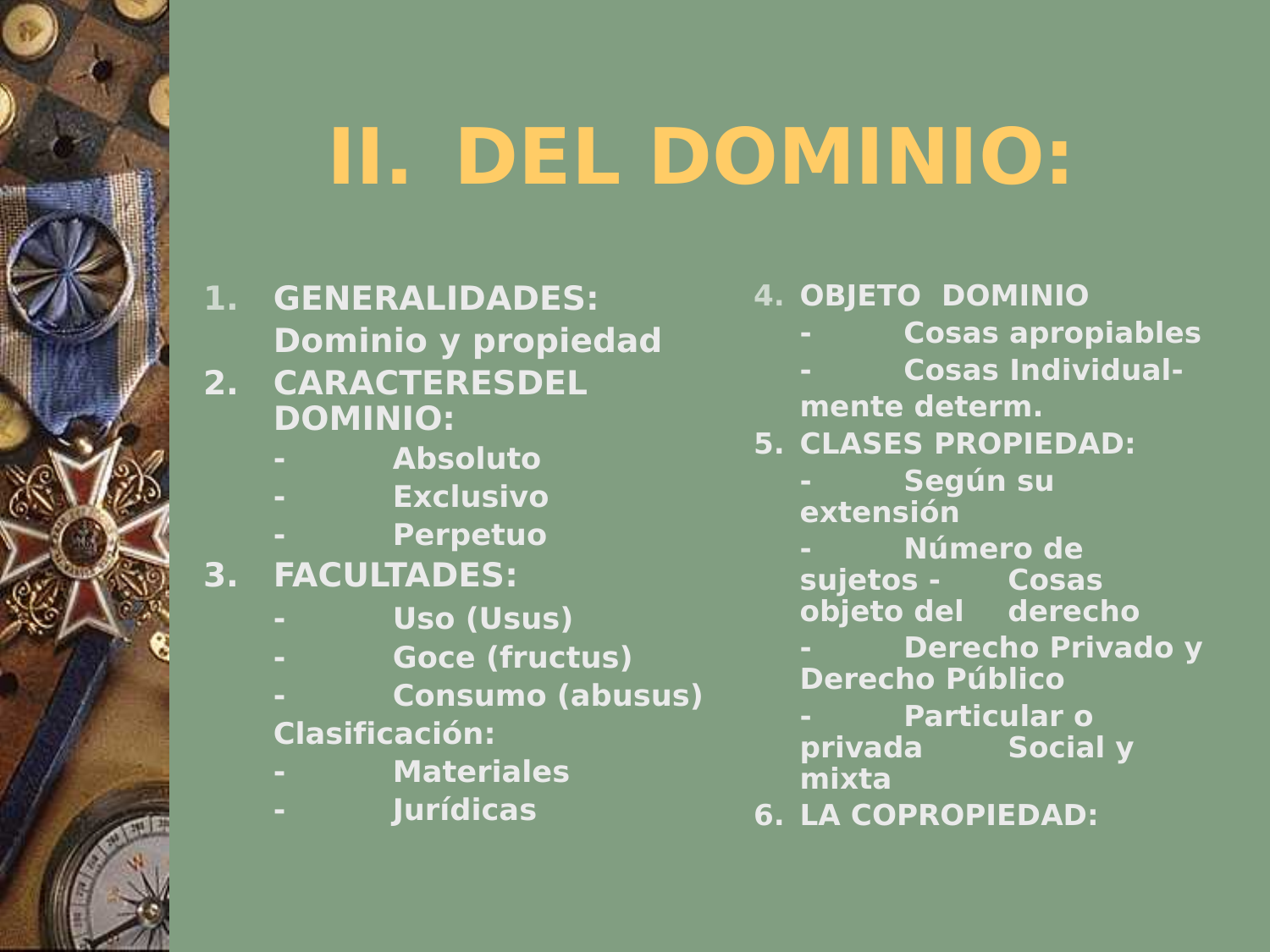

# II.	DEL DOMINIO:
1.	GENERALIDADES:
	Dominio y propiedad
2.	CARACTERESDEL DOMINIO:
	-	Absoluto
	-	Exclusivo
	-	Perpetuo
3.	FACULTADES:
	-	Uso (Usus)
	-	Goce (fructus)
	-	Consumo (abusus)
	Clasificación:
	-	Materiales
	-	Jurídicas

4.	OBJETO  DOMINIO
	-	Cosas apropiables
	-	Cosas Individual-
		mente determ.
5.	CLASES PROPIEDAD:
	-	Según su 	extensión
	-	Número de sujetos -	Cosas objeto del 	derecho
	-	Derecho Privado y	Derecho Público
	-	Particular o 	privada 	Social y mixta
6.	LA COPROPIEDAD: